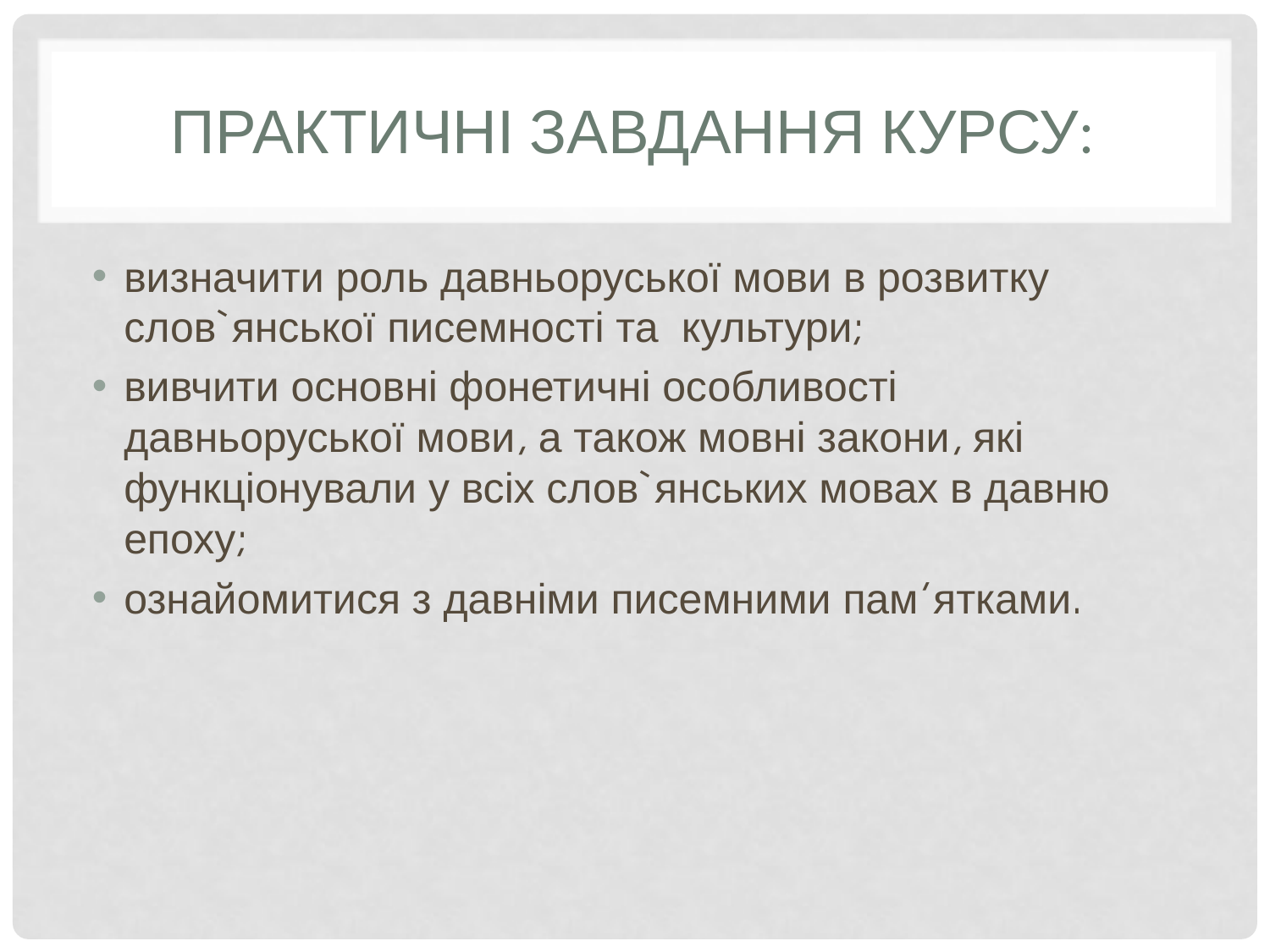

# ПРАКТИЧНІ ЗАВДАННЯ КУРСУ:
визначити роль давньоруської мови в розвитку слов`янської писемності та  культури;
вивчити основні фонетичні особливості  давньоруської мови, а також мовні закони, які функціонували у всіх слов`янських мовах в давню епоху;
ознайомитися з давніми писемними пам’ятками.